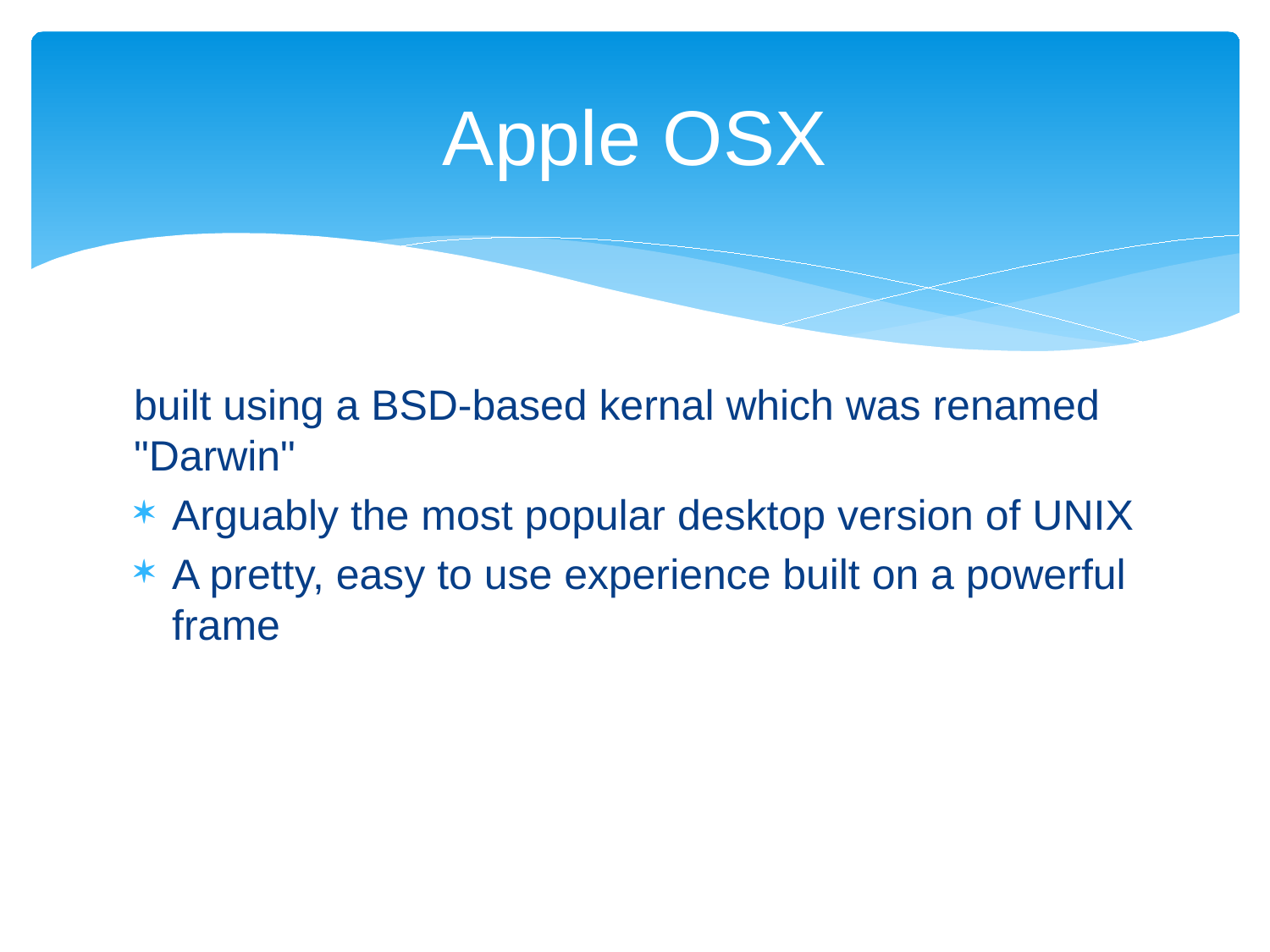

# Apple OSX
built using a BSD-based kernal which was renamed "Darwin"
Arguably the most popular desktop version of UNIX
A pretty, easy to use experience built on a powerful frame